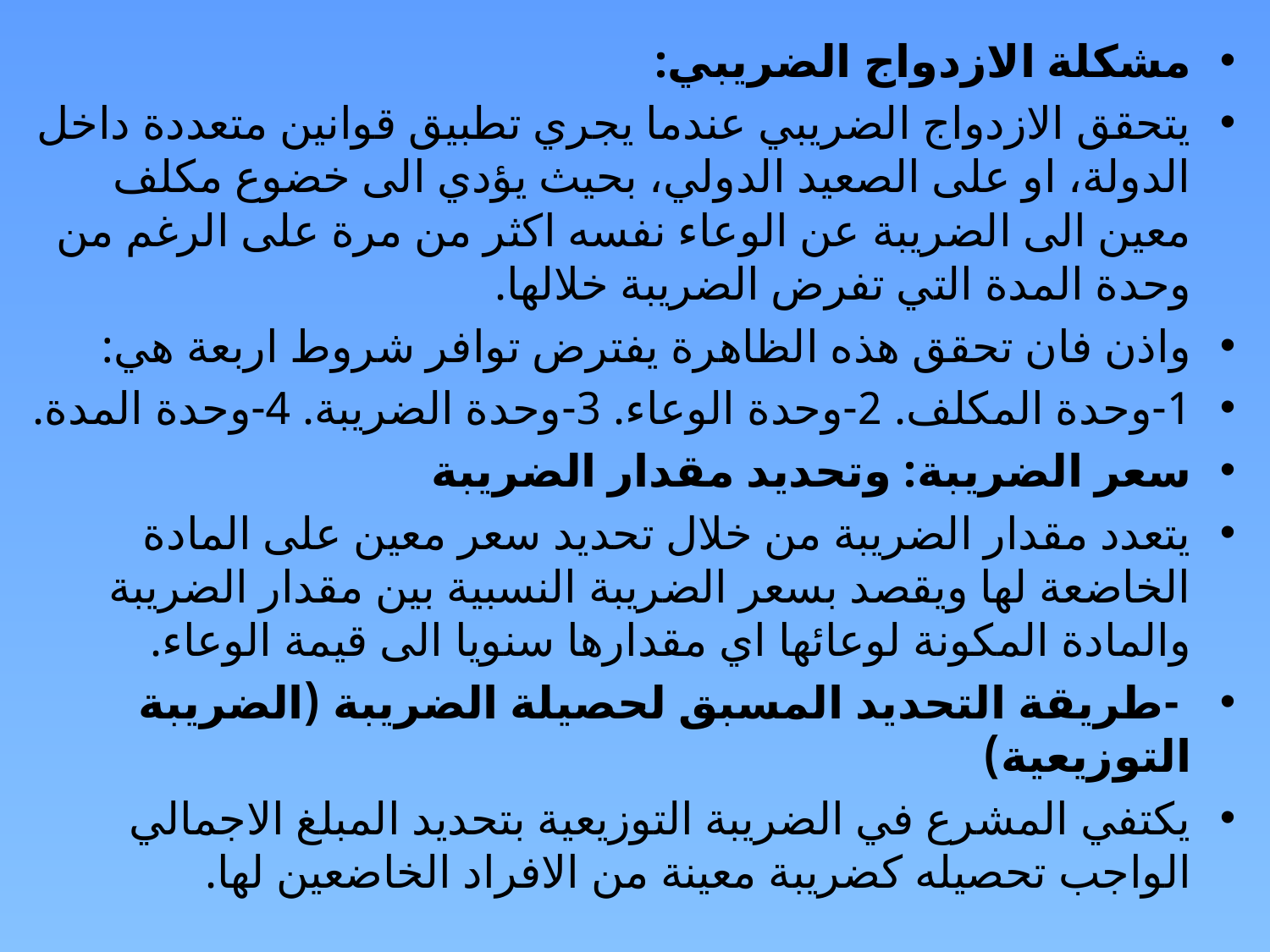

مشكلة الازدواج الضريبي:
يتحقق الازدواج الضريبي عندما يجري تطبيق قوانين متعددة داخل الدولة، او على الصعيد الدولي، بحيث يؤدي الى خضوع مكلف معين الى الضريبة عن الوعاء نفسه اكثر من مرة على الرغم من وحدة المدة التي تفرض الضريبة خلالها.
واذن فان تحقق هذه الظاهرة يفترض توافر شروط اربعة هي:
1-وحدة المكلف. 2-وحدة الوعاء. 3-وحدة الضريبة. 4-وحدة المدة.
سعر الضريبة: وتحديد مقدار الضريبة
يتعدد مقدار الضريبة من خلال تحديد سعر معين على المادة الخاضعة لها ويقصد بسعر الضريبة النسبية بين مقدار الضريبة والمادة المكونة لوعائها اي مقدارها سنويا الى قيمة الوعاء.
 -طريقة التحديد المسبق لحصيلة الضريبة (الضريبة التوزيعية)
يكتفي المشرع في الضريبة التوزيعية بتحديد المبلغ الاجمالي الواجب تحصيله كضريبة معينة من الافراد الخاضعين لها.